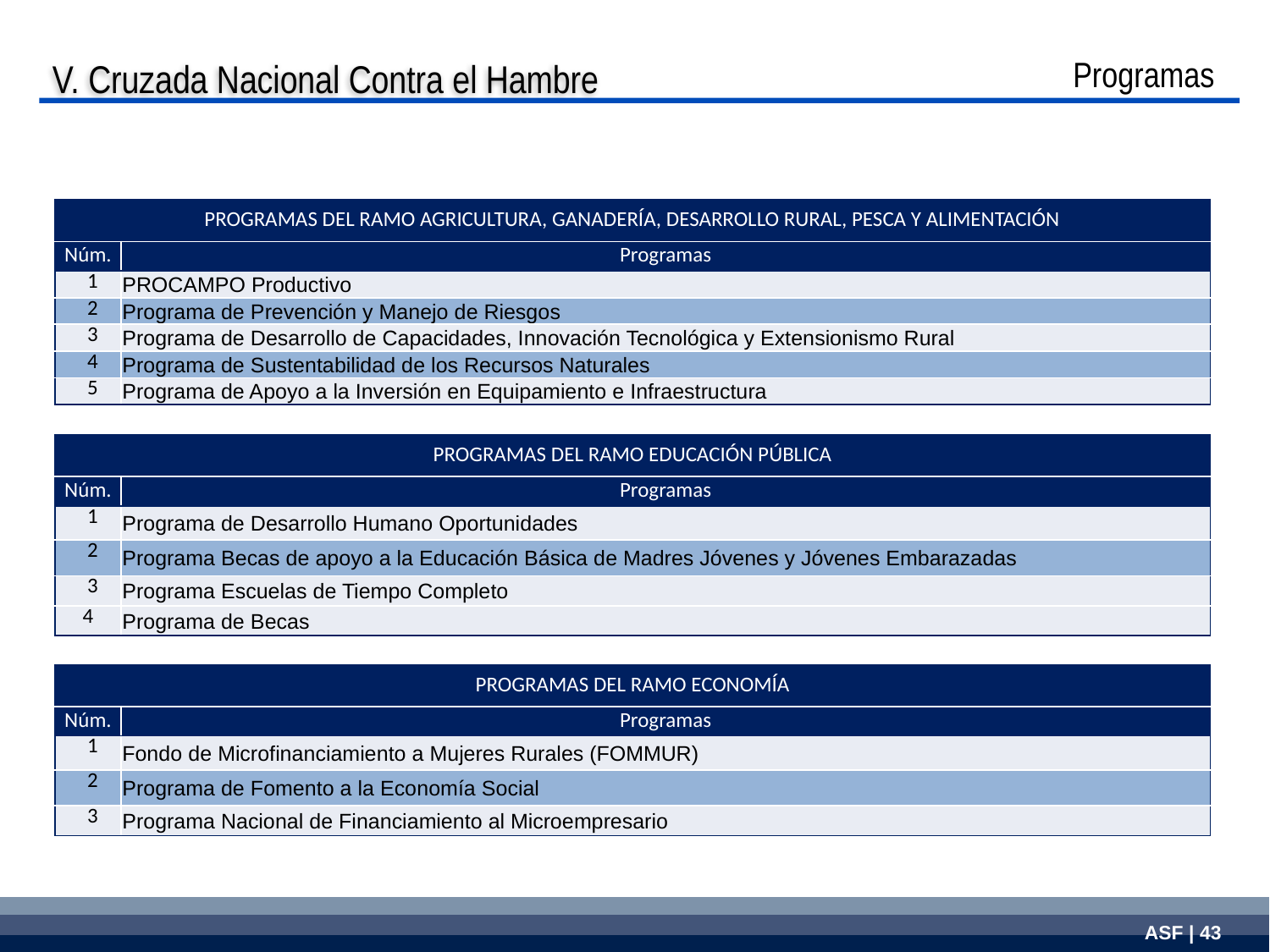

V. Cruzada Nacional Contra el Hambre
Programas

| PROGRAMAS DEL RAMO AGRICULTURA, GANADERÍA, DESARROLLO RURAL, PESCA Y ALIMENTACIÓN |  |
| --- | --- |
| Núm. | Programas |
| 1 | PROCAMPO Productivo |
| 2 | Programa de Prevención y Manejo de Riesgos |
| 3 | Programa de Desarrollo de Capacidades, Innovación Tecnológica y Extensionismo Rural |
| 4 | Programa de Sustentabilidad de los Recursos Naturales |
| 5 | Programa de Apoyo a la Inversión en Equipamiento e Infraestructura |
| PROGRAMAS DEL RAMO EDUCACIÓN PÚBLICA |  |
| --- | --- |
| Núm. | Programas |
| 1 | Programa de Desarrollo Humano Oportunidades |
| 2 | Programa Becas de apoyo a la Educación Básica de Madres Jóvenes y Jóvenes Embarazadas |
| 3 | Programa Escuelas de Tiempo Completo |
| 4 | Programa de Becas |
| PROGRAMAS DEL RAMO ECONOMÍA |  |
| --- | --- |
| Núm. | Programas |
| 1 | Fondo de Microfinanciamiento a Mujeres Rurales (FOMMUR) |
| 2 | Programa de Fomento a la Economía Social |
| 3 | Programa Nacional de Financiamiento al Microempresario |
|  |
| --- |
|  |
|  |
ASF | 43